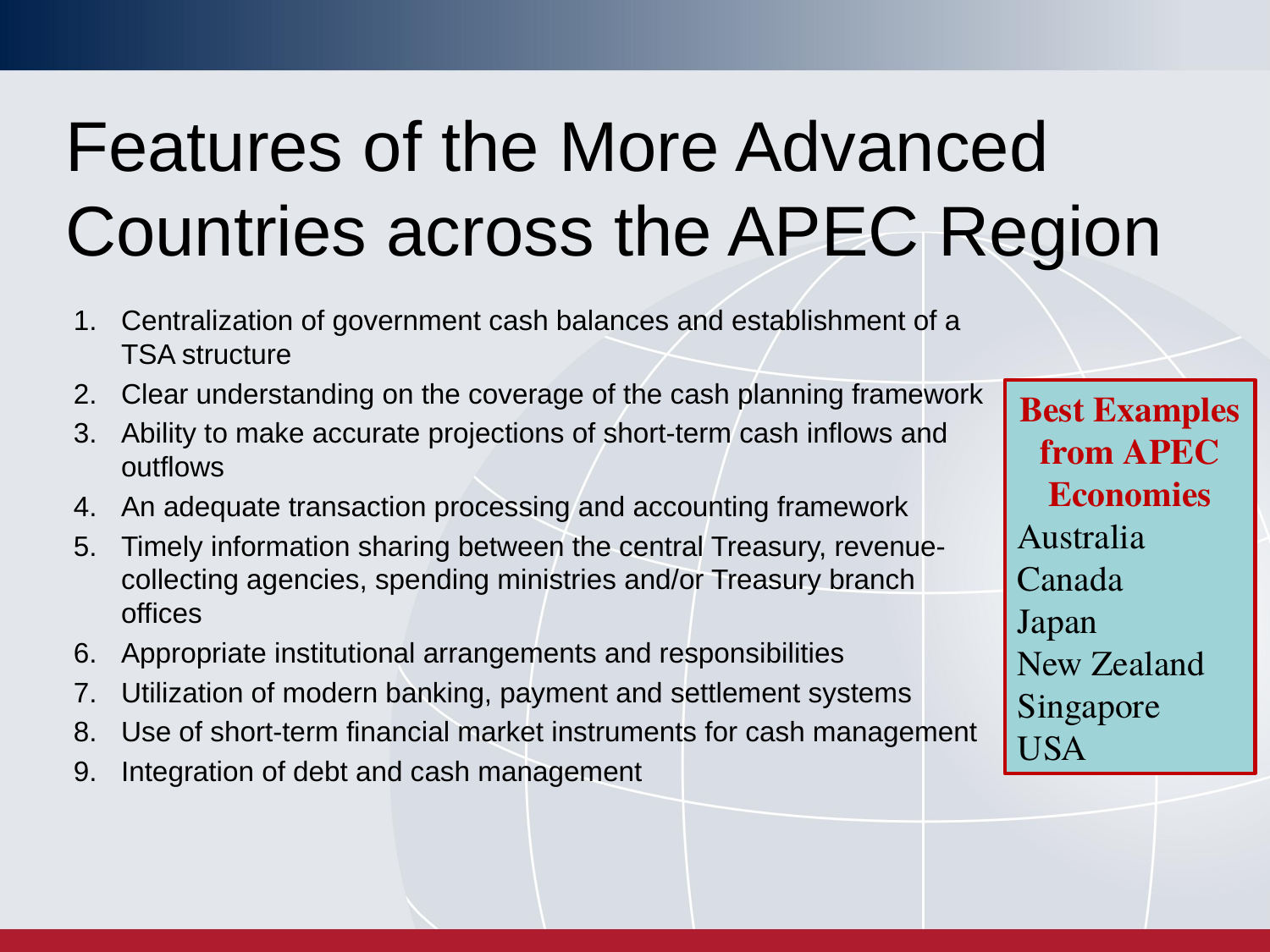

# Features of the More Advanced Countries across the APEC Region
Centralization of government cash balances and establishment of a TSA structure
Clear understanding on the coverage of the cash planning framework
Ability to make accurate projections of short-term cash inflows and outflows
An adequate transaction processing and accounting framework
Timely information sharing between the central Treasury, revenue-collecting agencies, spending ministries and/or Treasury branch offices
Appropriate institutional arrangements and responsibilities
Utilization of modern banking, payment and settlement systems
Use of short-term financial market instruments for cash management
Integration of debt and cash management
Best Examples from APEC Economies
Australia
Canada
Japan
New Zealand
Singapore
USA